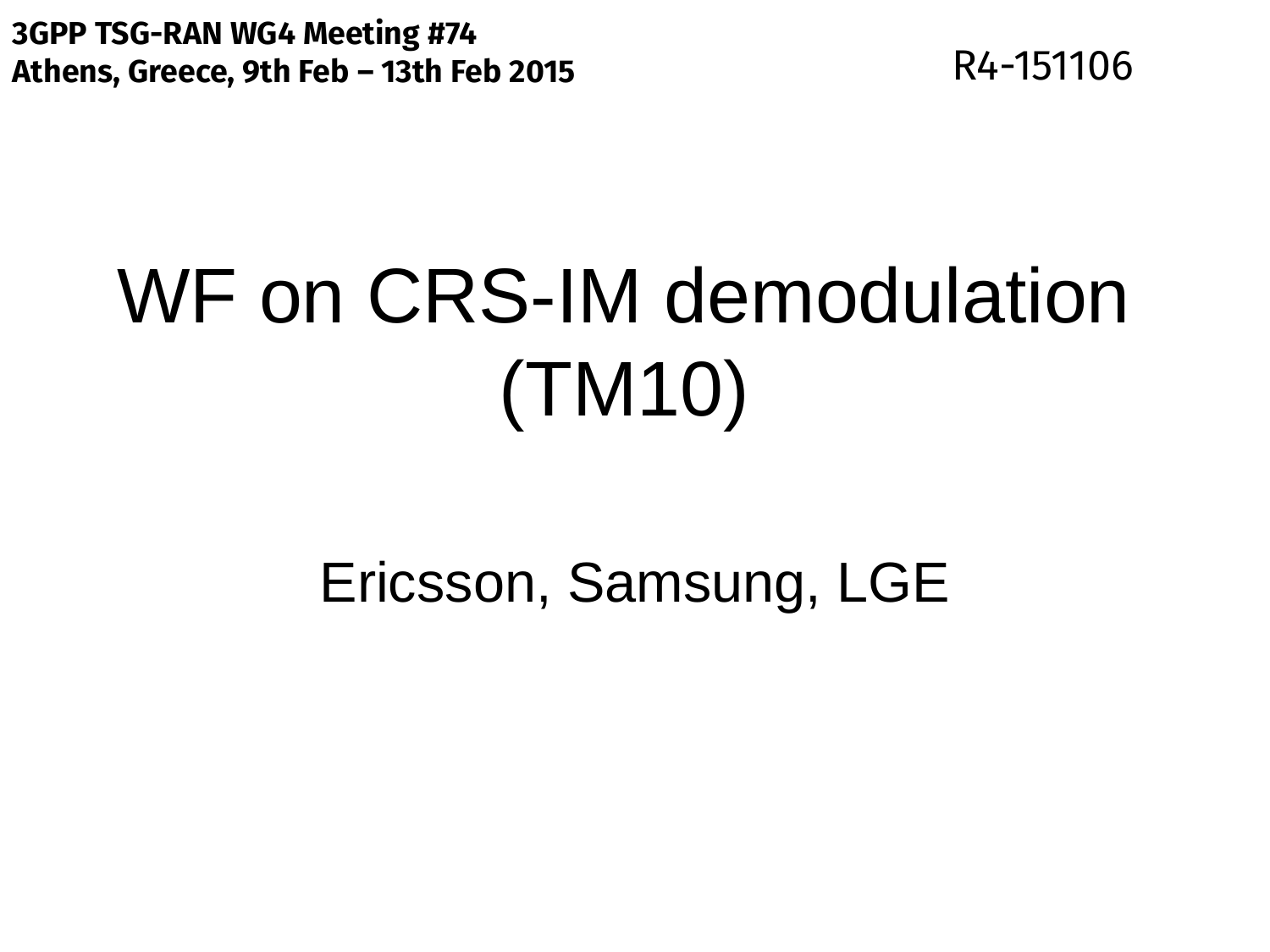

3GPP TSG-RAN WG4 Meeting #74
Athens, Greece, 9th Feb – 13th Feb 2015
R4-151106
# WF on CRS-IM demodulation (TM10)
Ericsson, Samsung, LGE